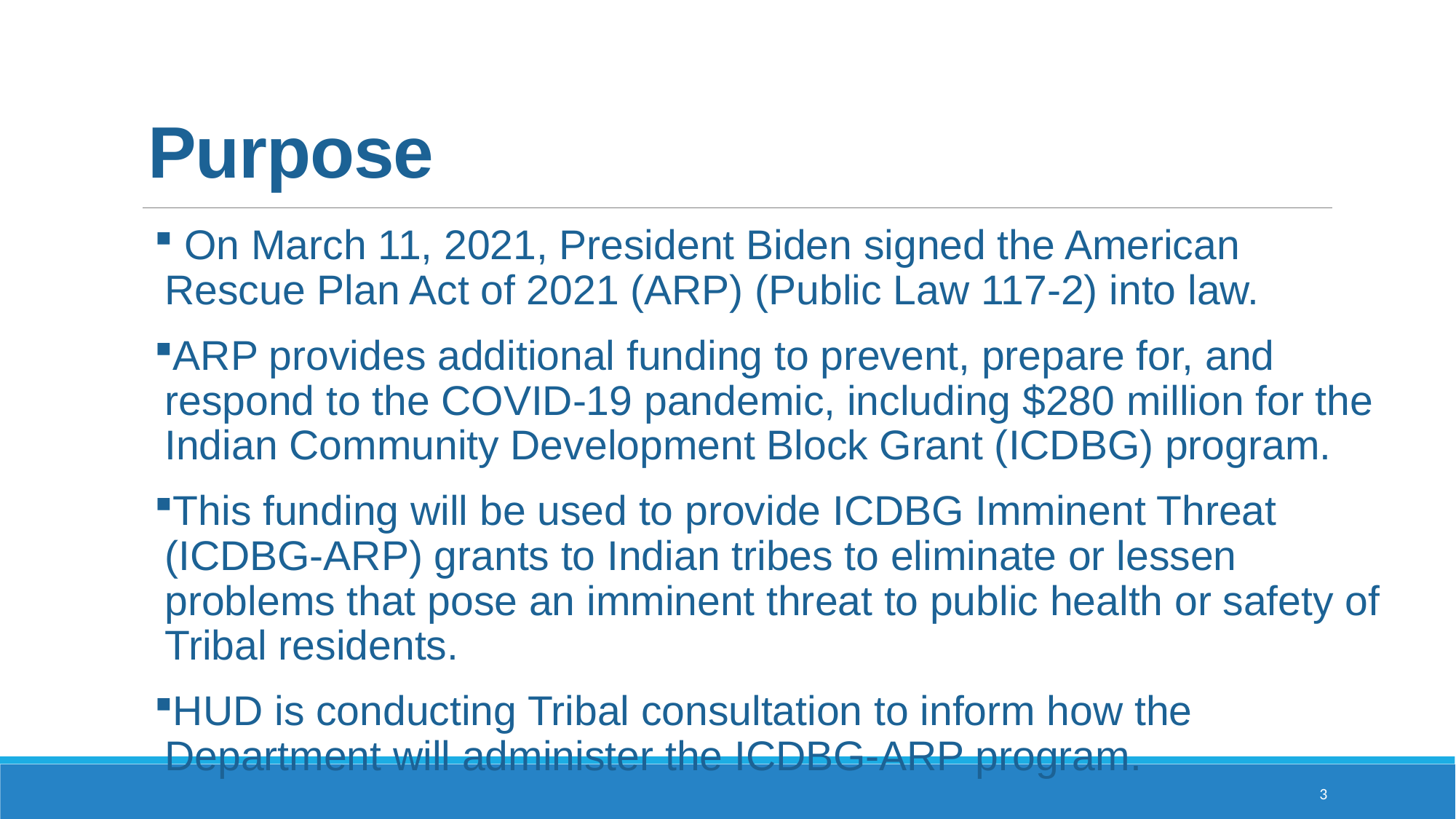

# Purpose
 On March 11, 2021, President Biden signed the American Rescue Plan Act of 2021 (ARP) (Public Law 117-2) into law.
ARP provides additional funding to prevent, prepare for, and respond to the COVID-19 pandemic, including $280 million for the Indian Community Development Block Grant (ICDBG) program.
This funding will be used to provide ICDBG Imminent Threat (ICDBG-ARP) grants to Indian tribes to eliminate or lessen problems that pose an imminent threat to public health or safety of Tribal residents.
HUD is conducting Tribal consultation to inform how the Department will administer the ICDBG-ARP program.

3